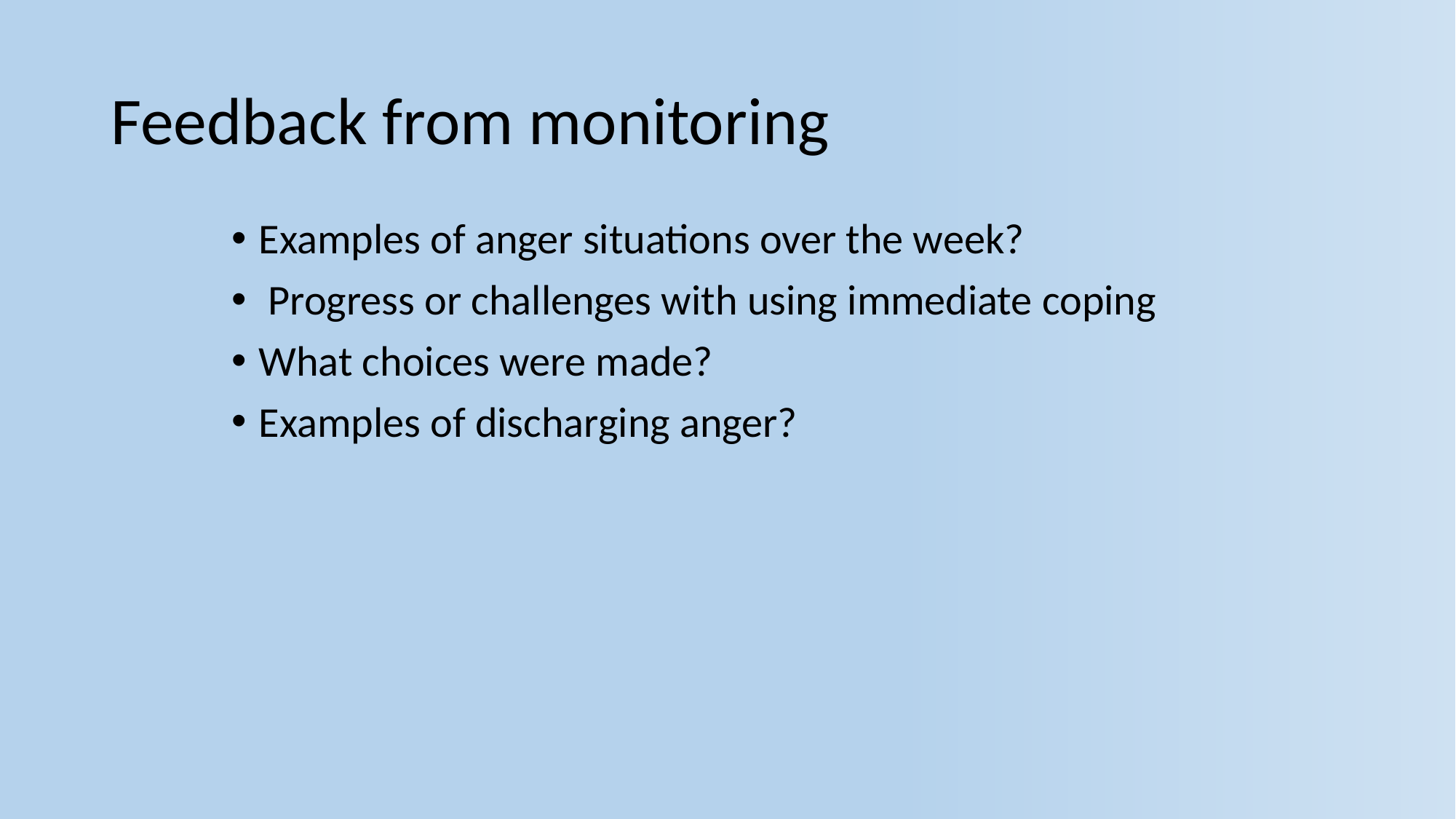

# Feedback from monitoring
Examples of anger situations over the week?
 Progress or challenges with using immediate coping
What choices were made?
Examples of discharging anger?